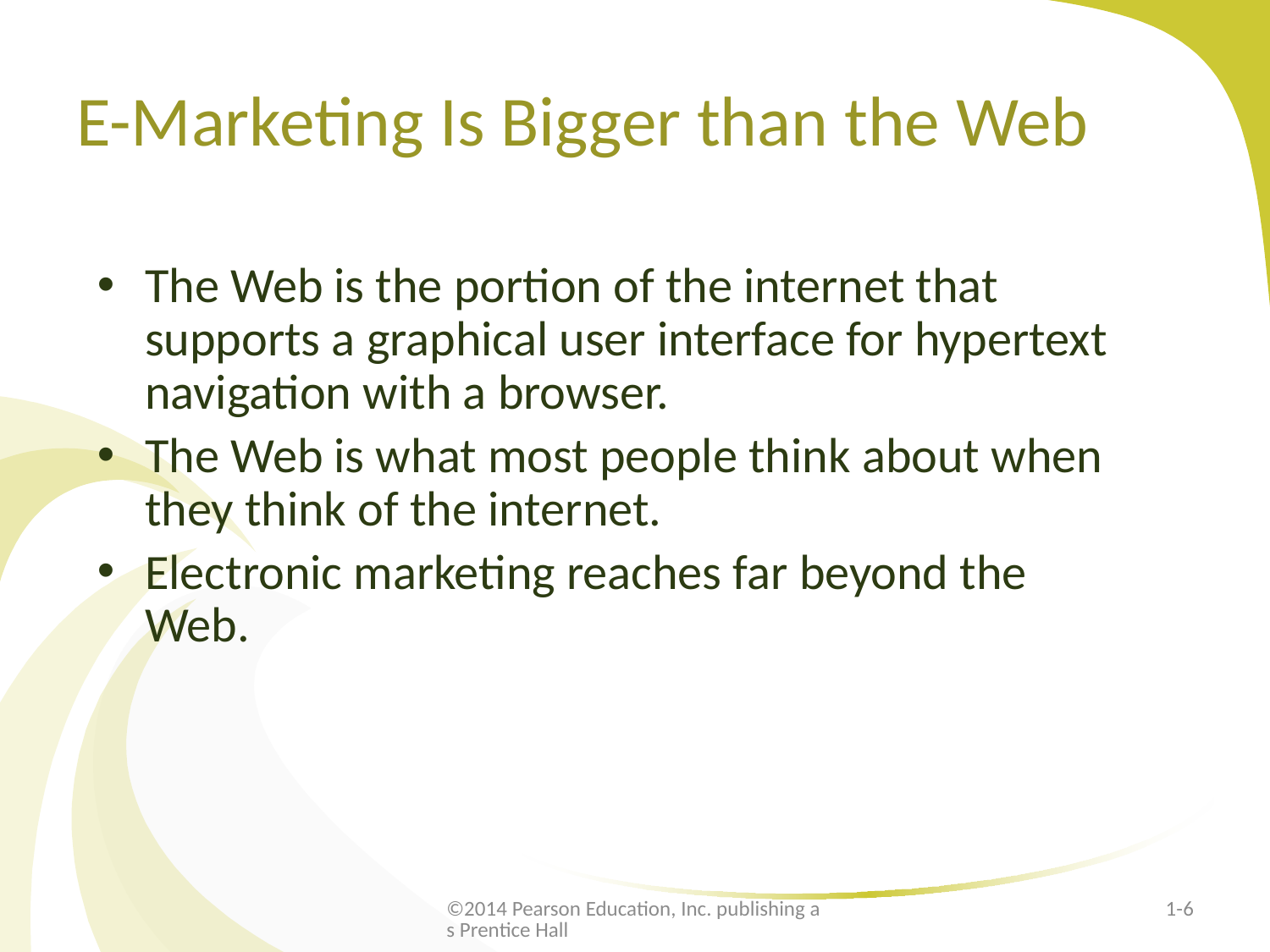

# E-Marketing Is Bigger than the Web
The Web is the portion of the internet that supports a graphical user interface for hypertext navigation with a browser.
The Web is what most people think about when they think of the internet.
Electronic marketing reaches far beyond the Web.
©2014 Pearson Education, Inc. publishing as Prentice Hall
1-6